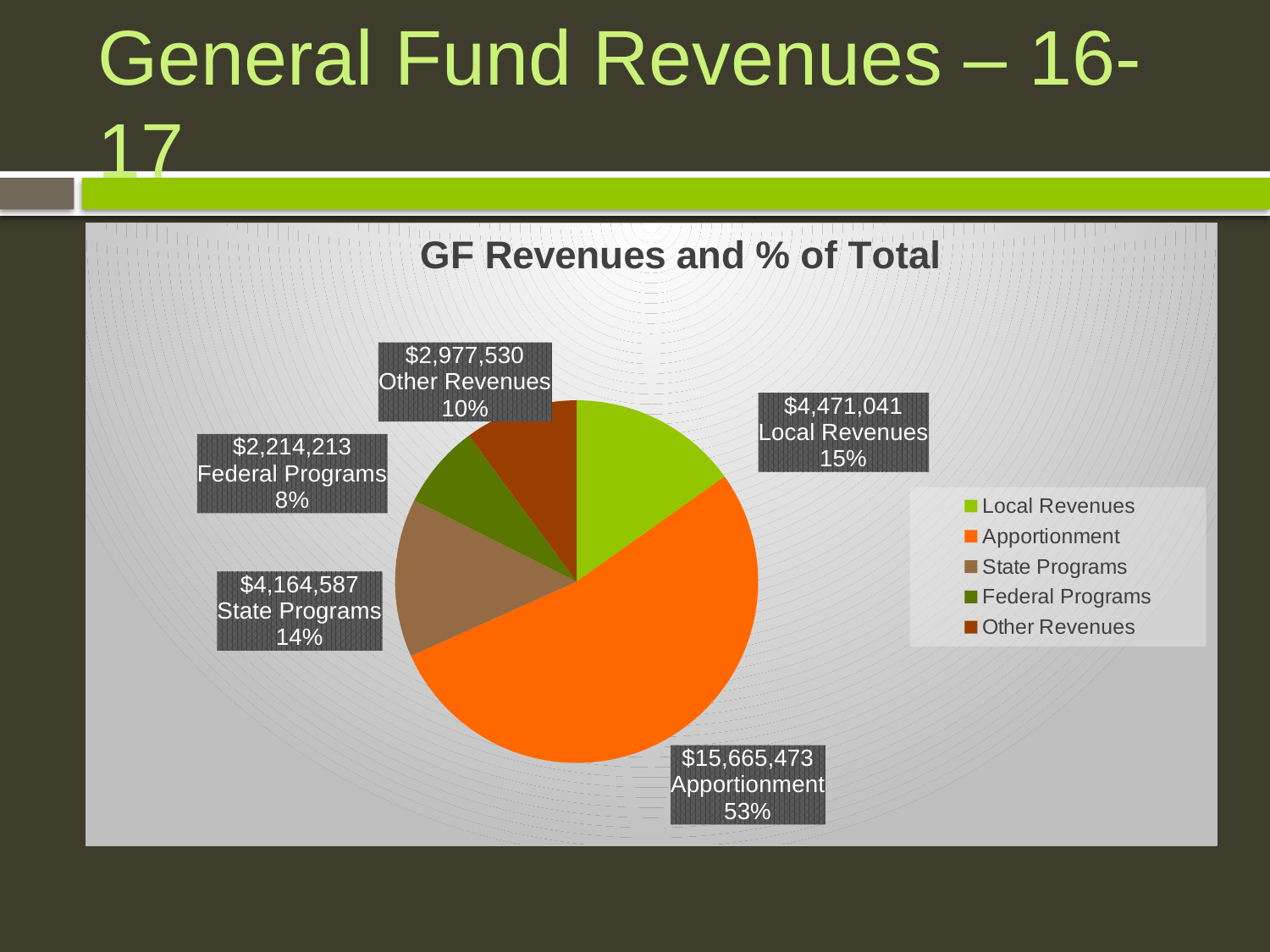

# General Fund Revenues – 16-17

### Chart: GF Revenues and % of Total

| Category |  |  |
|---|---|---|
| Local Revenues | 4471041.0 | 0.15159748581723756 |
| Apportionment | 15665473.0 | 0.5311618303070399 |
| State Programs | 4164587.0 | 0.14120669407128048 |
| Federal Programs | 2214213.0 | 0.07507627952055082 |
| Other Revenues | 2977530.0 | 0.10095771028389124 |